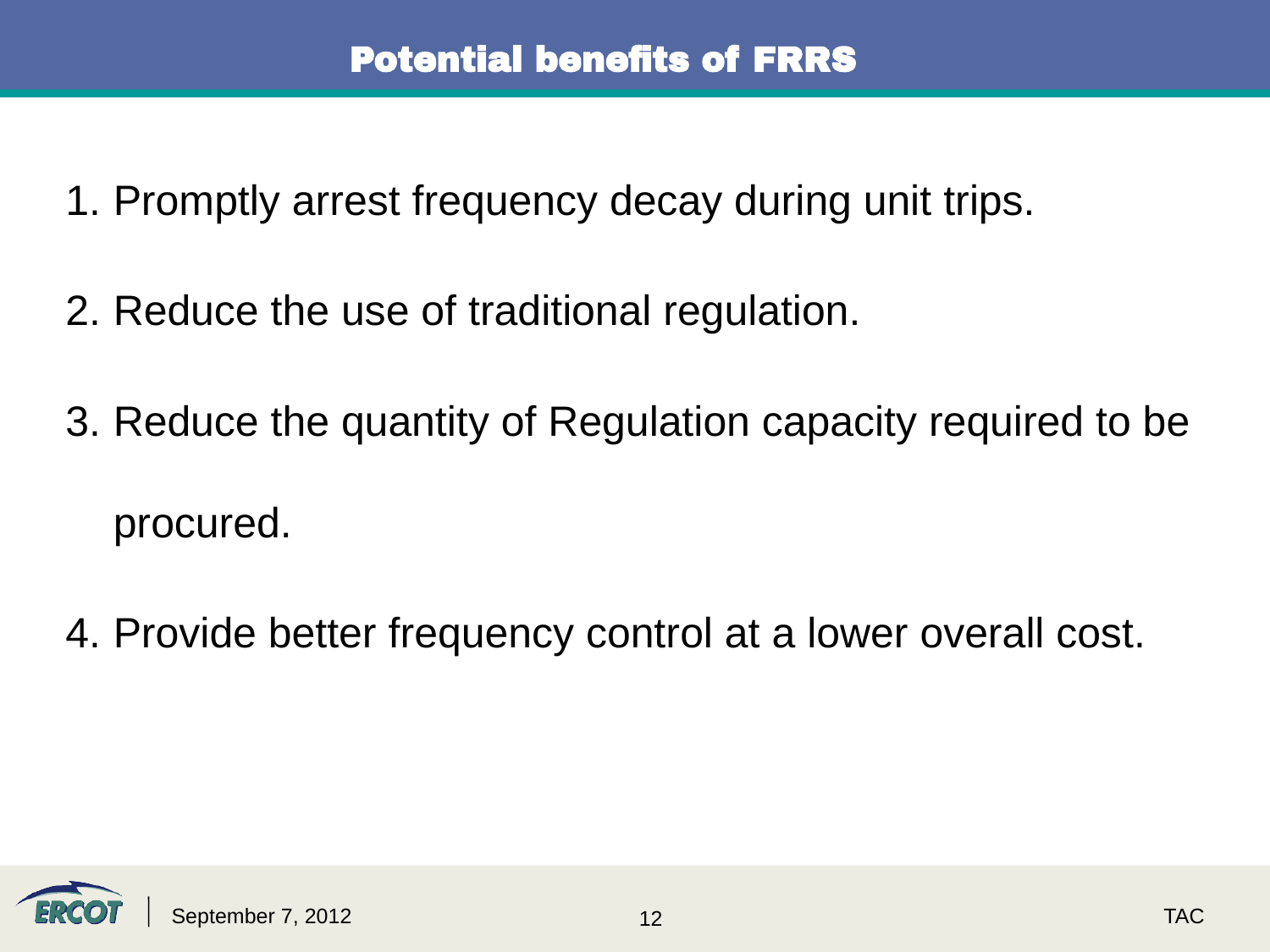

# Potential benefits of FRRS
Promptly arrest frequency decay during unit trips.
Reduce the use of traditional regulation.
Reduce the quantity of Regulation capacity required to be procured.
Provide better frequency control at a lower overall cost.

September 7, 2012
TAC